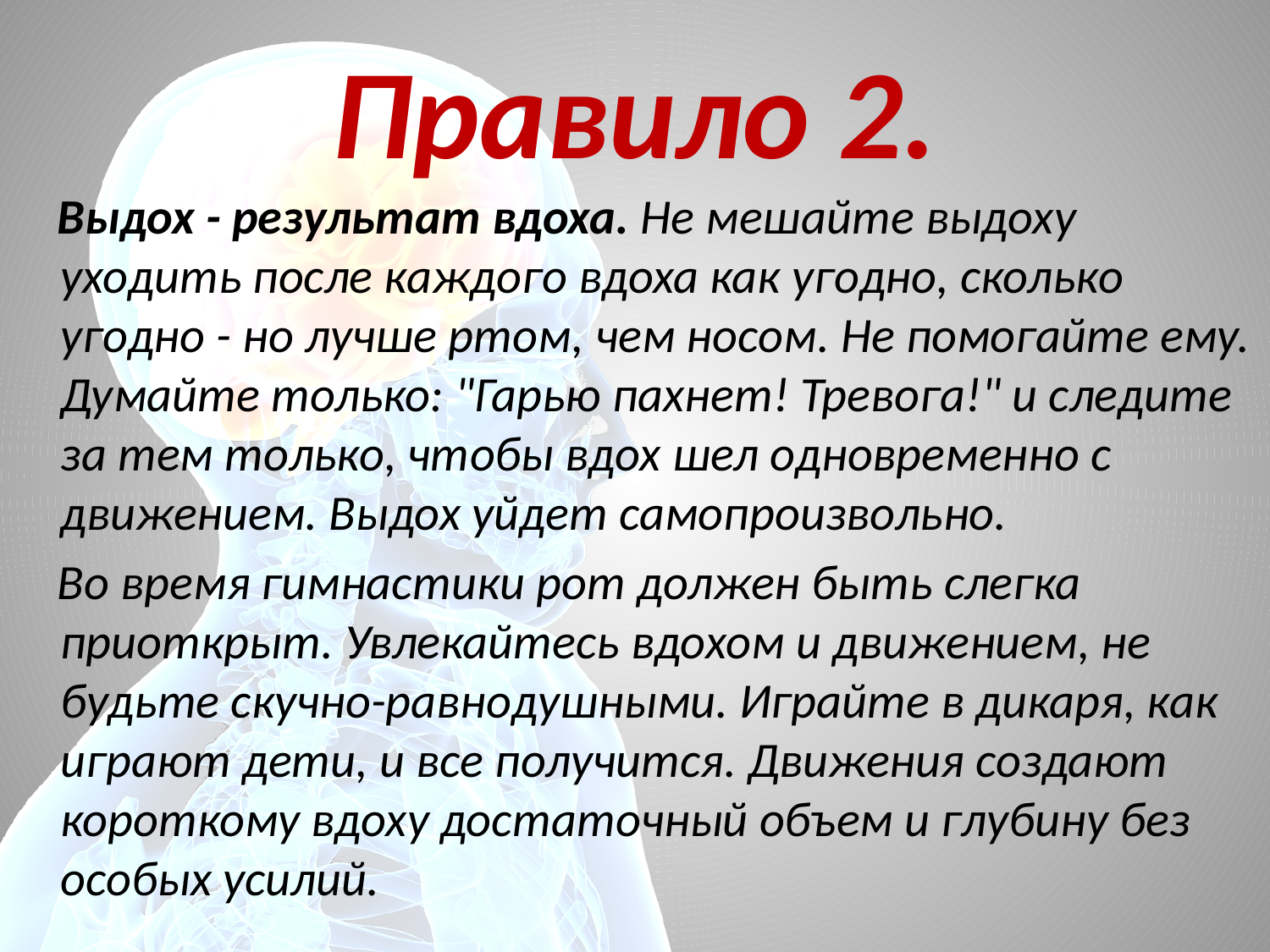

# Правило 2.
    Выдох - результат вдоха. Не мешайте выдоху уходить после каждого вдоха как угодно, сколько угодно - но лучше ртом, чем носом. Не помогайте ему. Думайте только: "Гарью пахнет! Тревога!" и следите за тем только, чтобы вдох шел одновременно с движением. Выдох уйдет самопроизвольно.
    Во время гимнастики рот должен быть слегка приоткрыт. Увлекайтесь вдохом и движением, не будьте скучно-равнодушными. Играйте в дикаря, как играют дети, и все получится. Движения создают короткому вдоху достаточный объем и глубину без особых усилий.